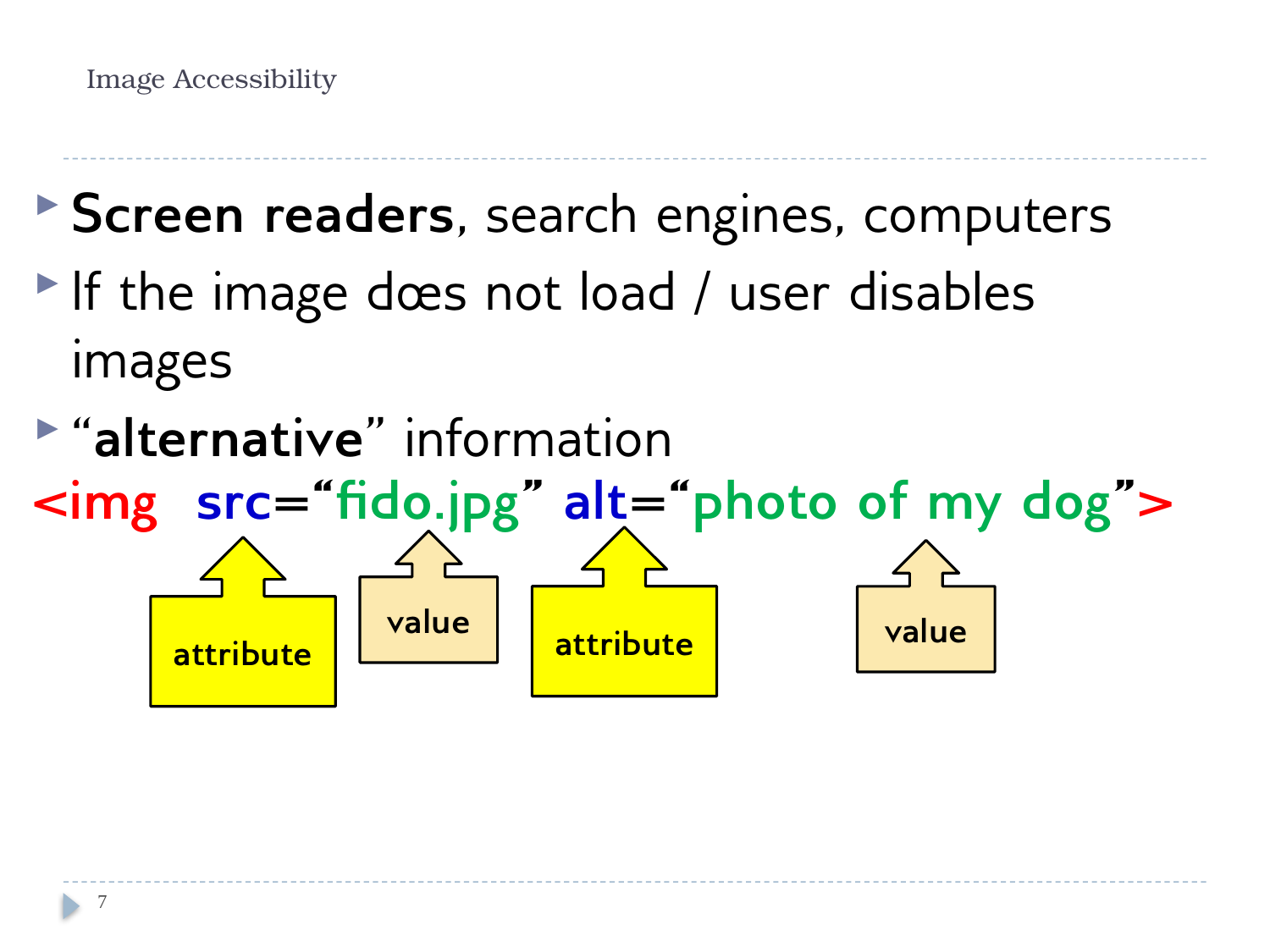

# Image Accessibility
Screen readers, search engines, computers
If the image does not load / user disables images
“alternative” information
<img  src=“fido.jpg” alt=“photo of my dog”>
attribute
value
attribute
value
7